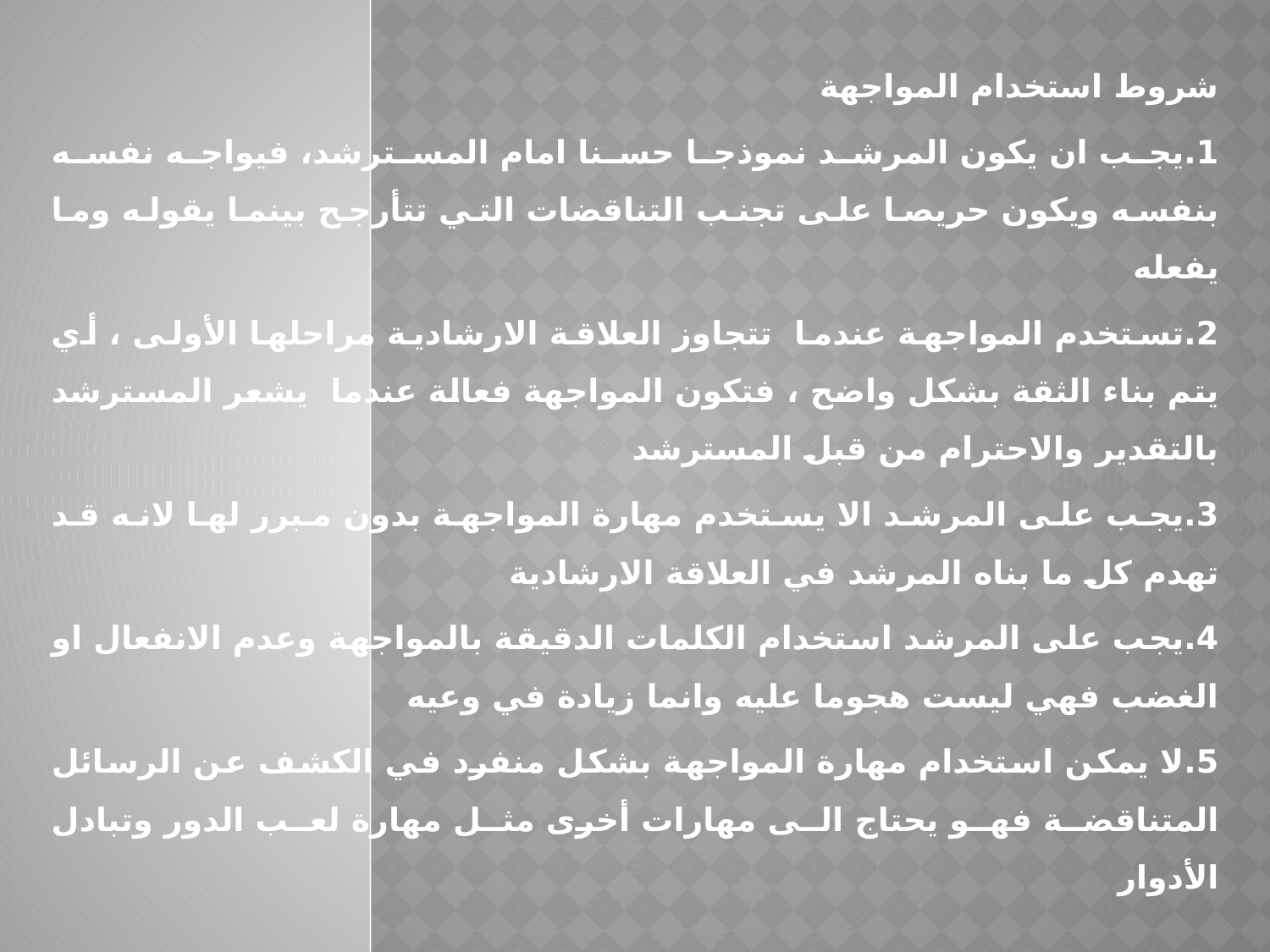

شروط استخدام المواجهة
1.	يجب ان يكون المرشد نموذجا حسنا امام المسترشد، فيواجه نفسه بنفسه ويكون حريصا على تجنب التناقضات التي تتأرجح بينما يقوله وما يفعله
2.	تستخدم المواجهة عندما  تتجاوز العلاقة الارشادية مراحلها الأولى ، أي يتم بناء الثقة بشكل واضح ، فتكون المواجهة فعالة عندما  يشعر المسترشد بالتقدير والاحترام من قبل المسترشد
3.	يجب على المرشد الا يستخدم مهارة المواجهة بدون مبرر لها لانه قد تهدم كل ما بناه المرشد في العلاقة الارشادية
4.	يجب على المرشد استخدام الكلمات الدقيقة بالمواجهة وعدم الانفعال او الغضب فهي ليست هجوما عليه وانما زيادة في وعيه
5.	لا يمكن استخدام مهارة المواجهة بشكل منفرد في الكشف عن الرسائل المتناقضة فهو يحتاج الى مهارات أخرى مثل مهارة لعب الدور وتبادل الأدوار